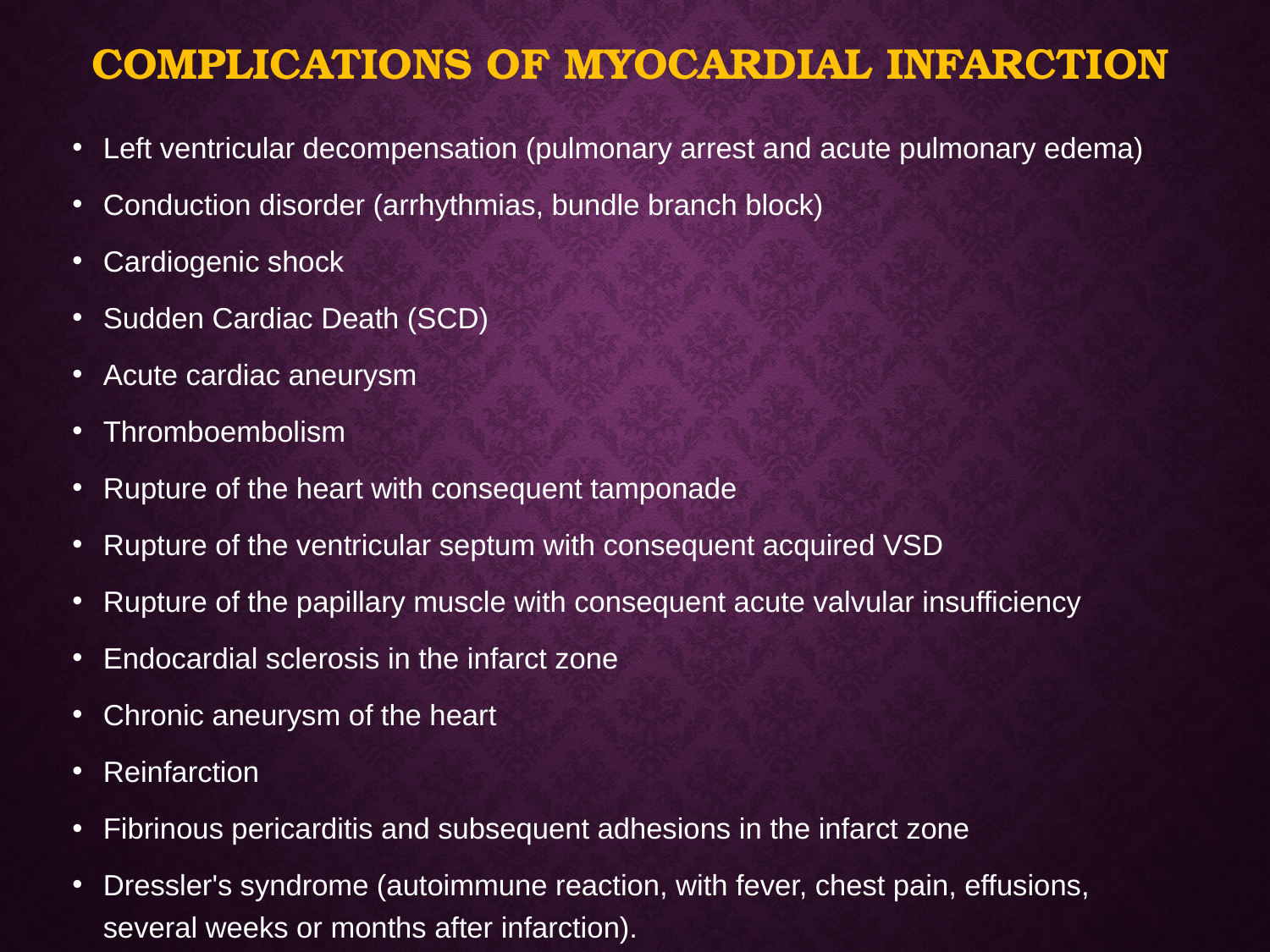

# Complications of myocardial infarction
Left ventricular decompensation (pulmonary arrest and acute pulmonary edema)
Conduction disorder (arrhythmias, bundle branch block)
Cardiogenic shock
Sudden Cardiac Death (SCD)
Acute cardiac aneurysm
Thromboembolism
Rupture of the heart with consequent tamponade
Rupture of the ventricular septum with consequent acquired VSD
Rupture of the papillary muscle with consequent acute valvular insufficiency
Endocardial sclerosis in the infarct zone
Chronic aneurysm of the heart
Reinfarction
Fibrinous pericarditis and subsequent adhesions in the infarct zone
Dressler's syndrome (autoimmune reaction, with fever, chest pain, effusions, several weeks or months after infarction).